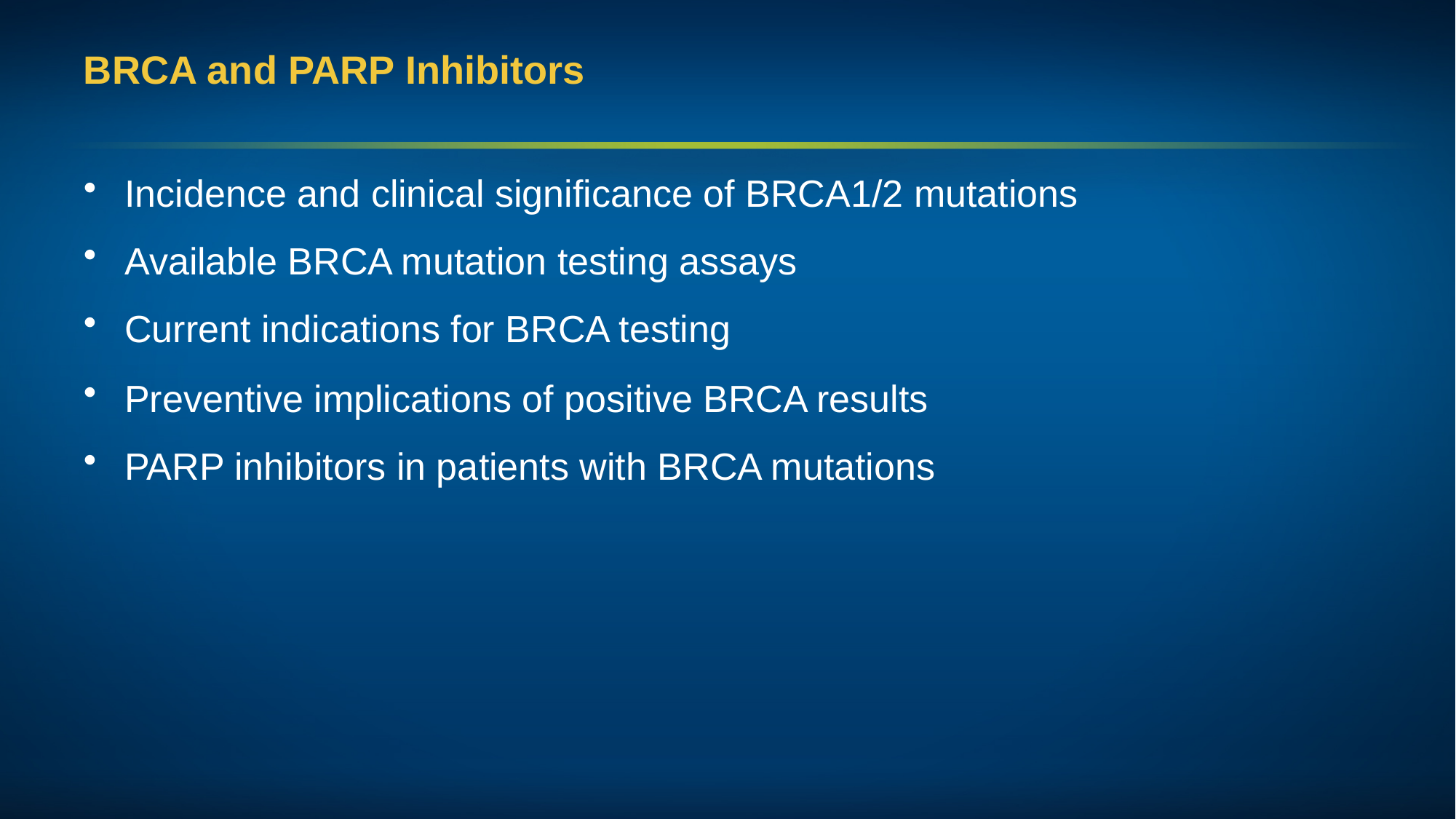

# BRCA and PARP Inhibitors
Incidence and clinical significance of BRCA1/2 mutations
Available BRCA mutation testing assays
Current indications for BRCA testing

Preventive implications of positive BRCA results
PARP inhibitors in patients with BRCA mutations